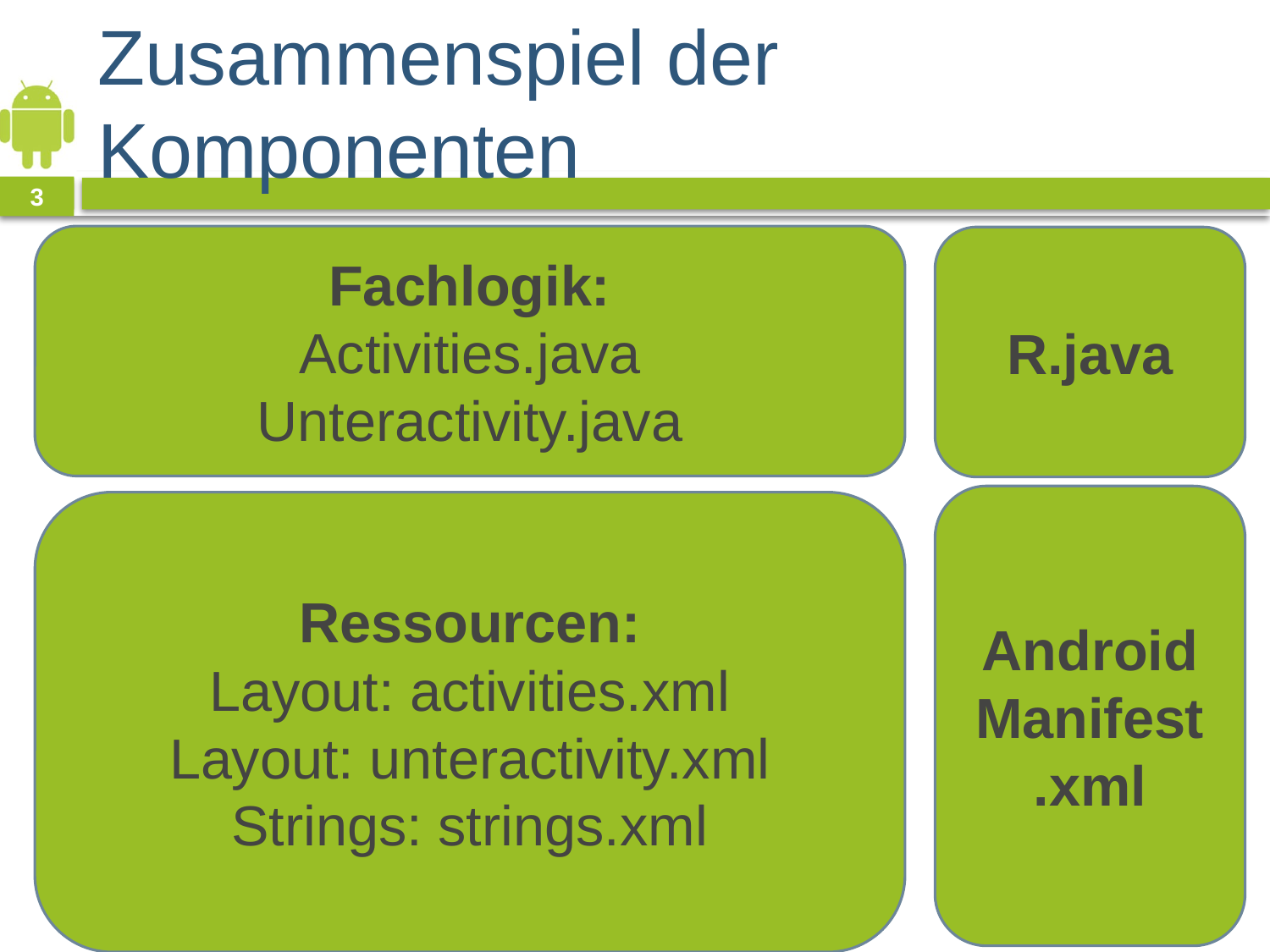

# Zusammenspiel der Komponenten

3
Fachlogik:
Activities.java
Unteractivity.java
R.java
Android
Manifest
.xml
Ressourcen:
Layout: activities.xml
Layout: unteractivity.xml
Strings: strings.xml